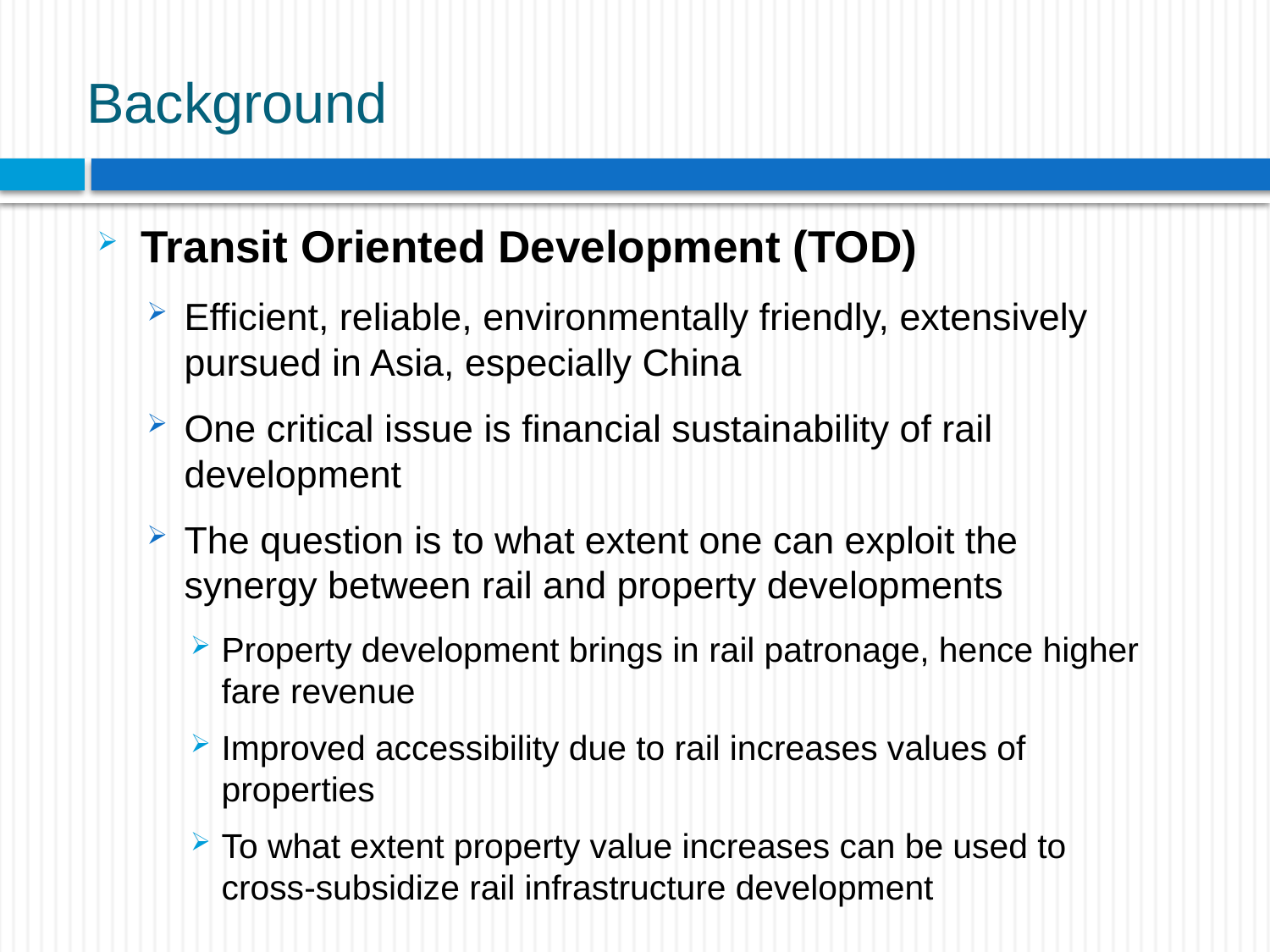

# Background
Transit Oriented Development (TOD)
Efficient, reliable, environmentally friendly, extensively pursued in Asia, especially China
One critical issue is financial sustainability of rail development
The question is to what extent one can exploit the synergy between rail and property developments
Property development brings in rail patronage, hence higher fare revenue
Improved accessibility due to rail increases values of properties
To what extent property value increases can be used to cross-subsidize rail infrastructure development